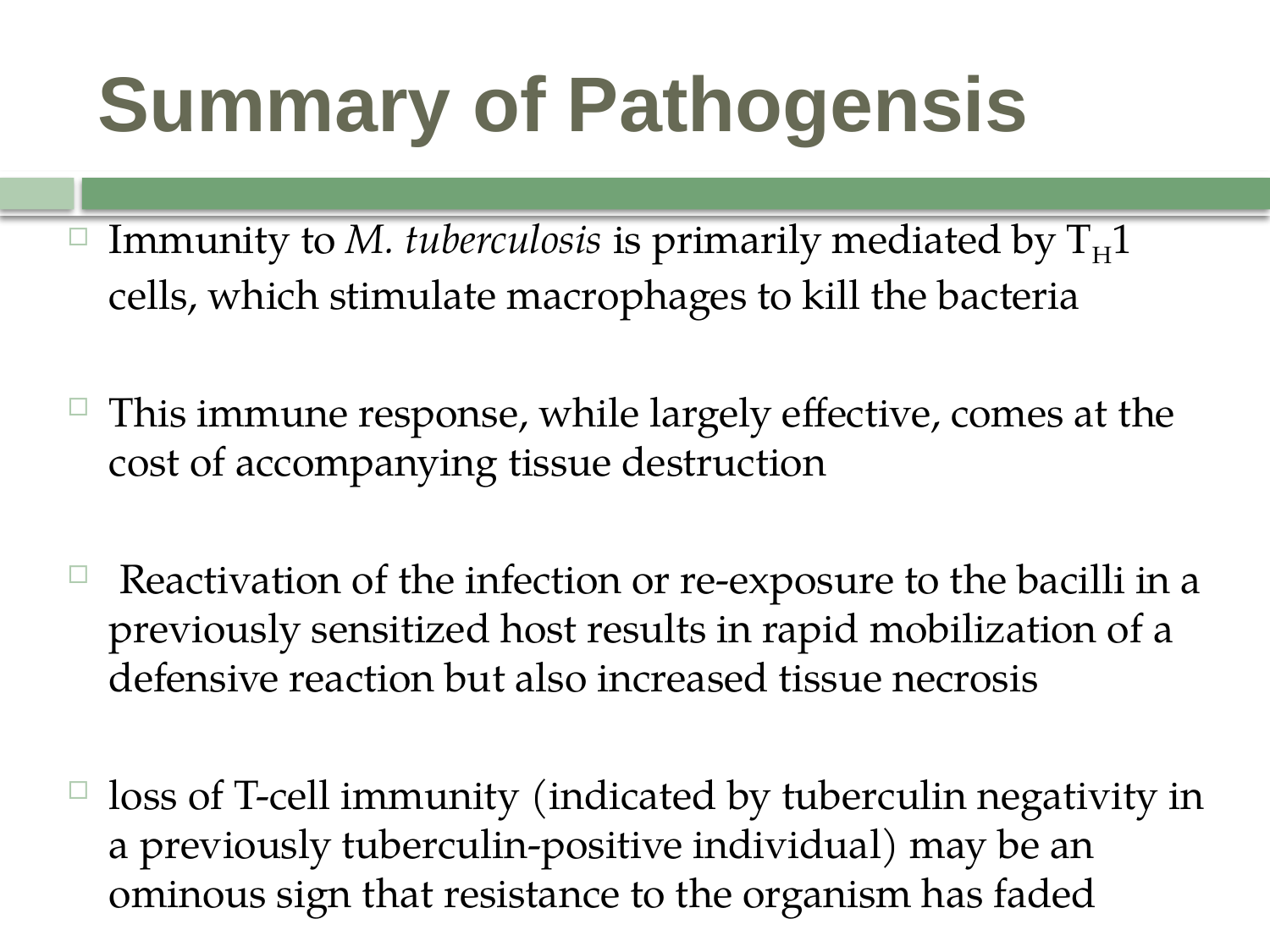

# Summary of Pathogensis
Immunity to M. tuberculosis is primarily mediated by TH1 cells, which stimulate macrophages to kill the bacteria

This immune response, while largely effective, comes at the cost of accompanying tissue destruction

 Reactivation of the infection or re-exposure to the bacilli in a previously sensitized host results in rapid mobilization of a defensive reaction but also increased tissue necrosis

loss of T-cell immunity (indicated by tuberculin negativity in a previously tuberculin-positive individual) may be an ominous sign that resistance to the organism has faded